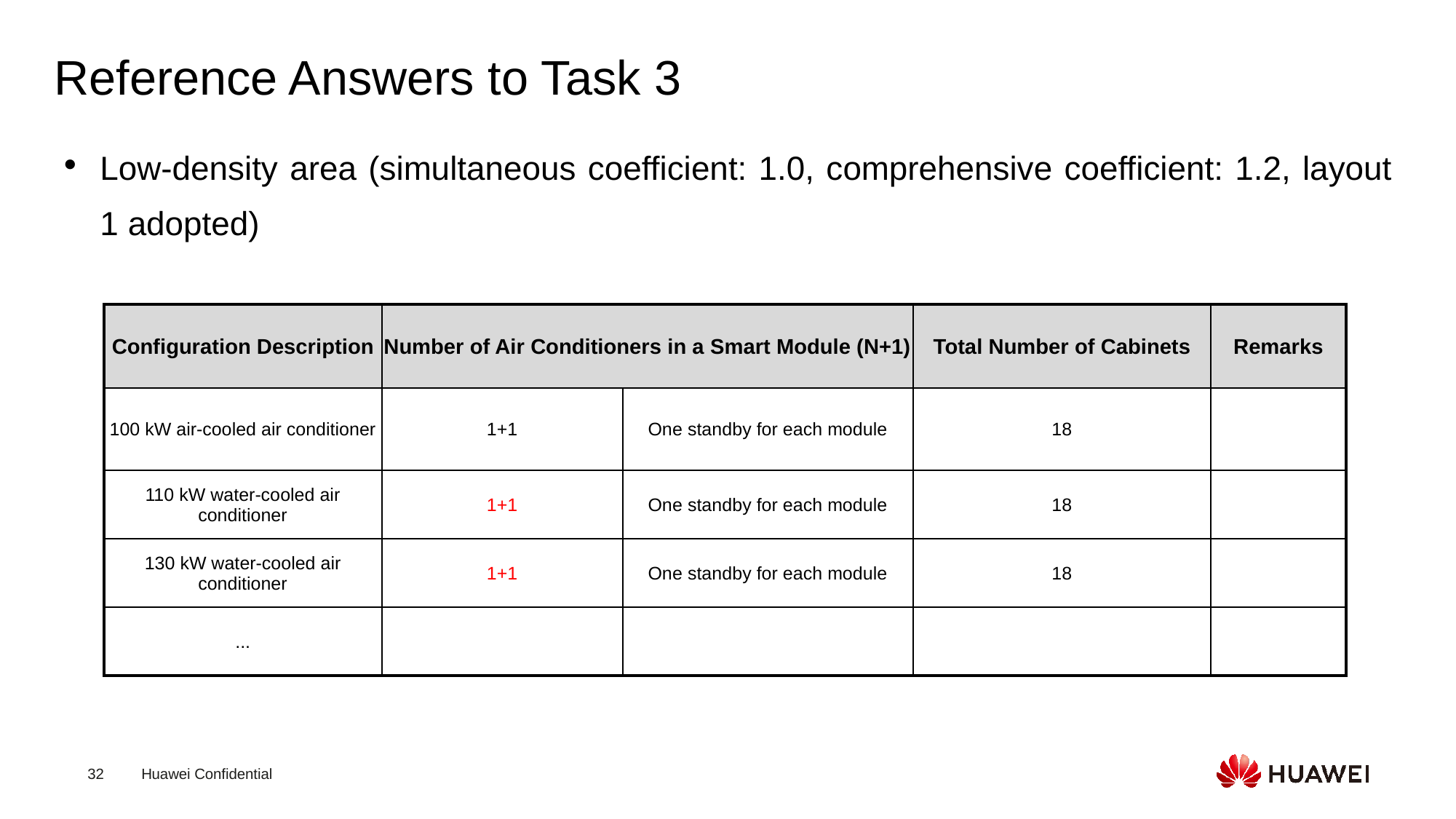

# Reference Answers to Task 3
Low-density area (simultaneous coefficient: 1.0, comprehensive coefficient: 1.2, layout 1 adopted)
| Configuration Description | Number of Air Conditioners in a Smart Module (N+1) |  | Total Number of Cabinets | Remarks |
| --- | --- | --- | --- | --- |
| 100 kW air-cooled air conditioner | 1+1 | One standby for each module | 18 |  |
| 110 kW water-cooled air conditioner | 1+1 | One standby for each module | 18 |  |
| 130 kW water-cooled air conditioner | 1+1 | One standby for each module | 18 |  |
| ... |  |  |  |  |